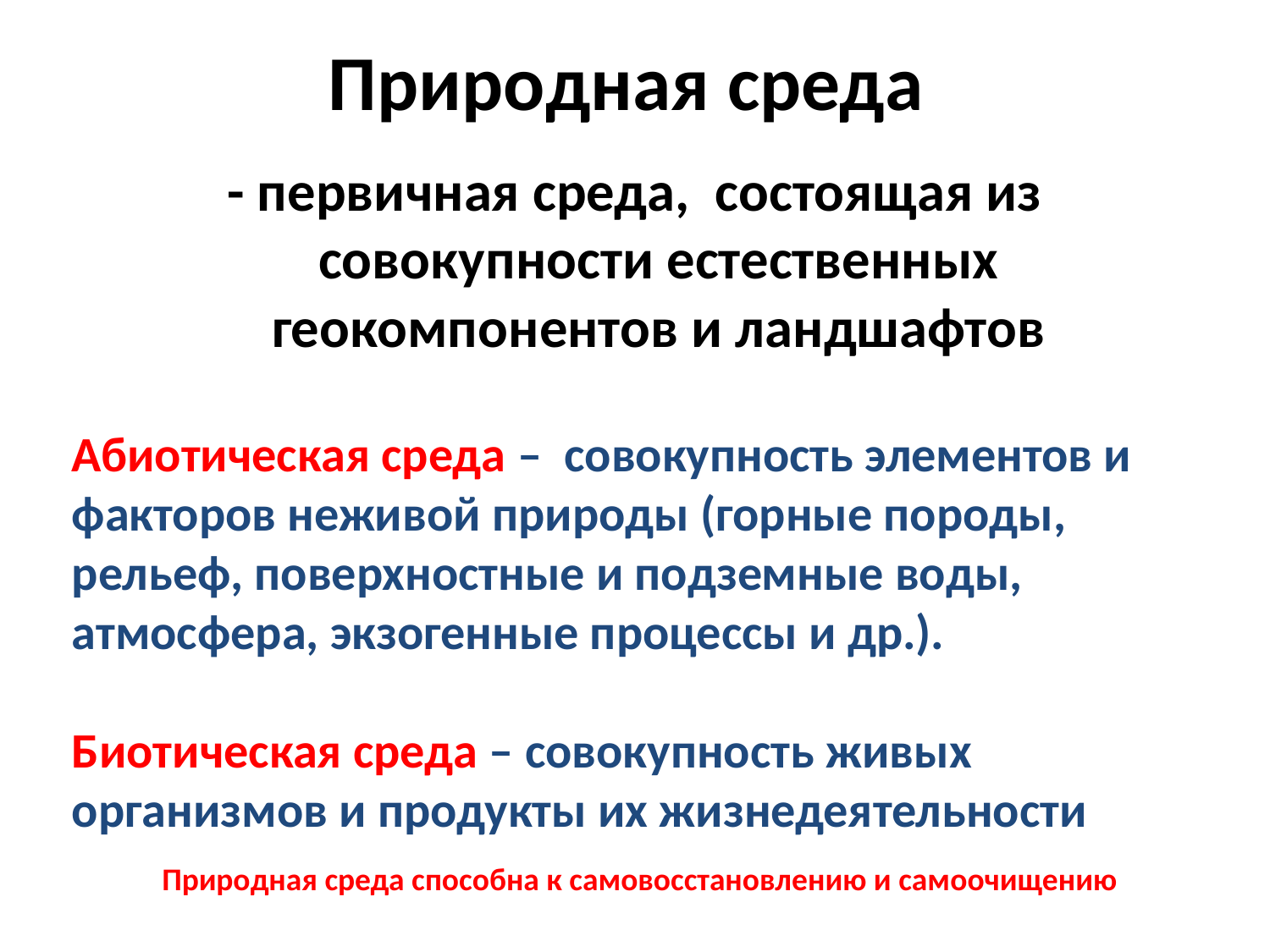

# Природная среда
- первичная среда,  состоящая из совокупности естественных геокомпонентов и ландшафтов
Абиотическая среда –  совокупность элементов и факторов неживой природы (горные породы, рельеф, поверхностные и подземные воды, атмосфера, экзогенные процессы и др.).

Биотическая среда – совокупность живых организмов и продукты их жизнедеятельности
Природная среда способна к самовосстановлению и самоочищению